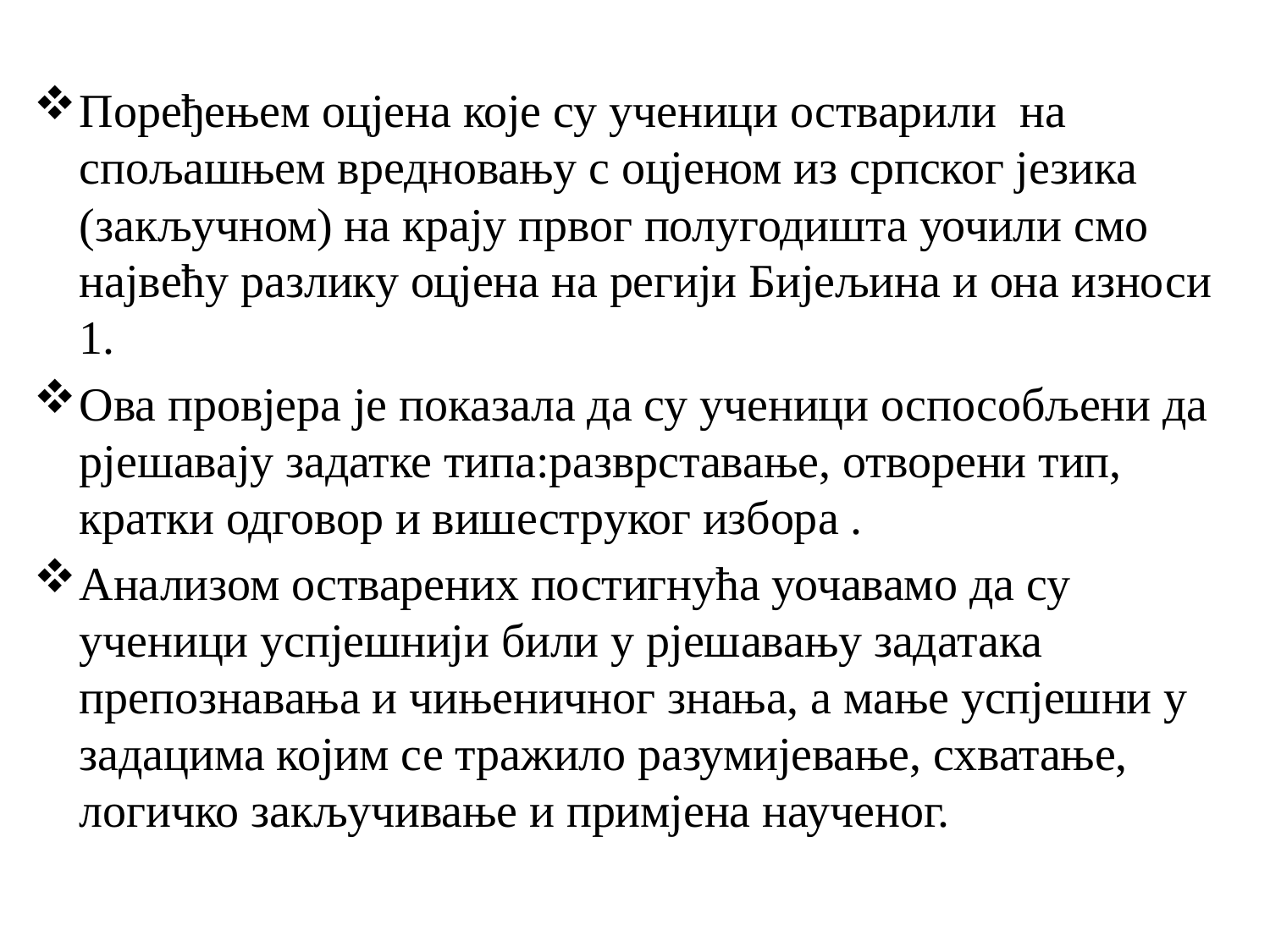

Поређењем оцјена које су ученици остварили  на спољашњем вредновању с оцјеном из српског језика (закључном) на крају првог полугодишта уочили смо највећу разлику оцјена на регији Бијељина и она износи 1.
Ова провјера је показала да су ученици оспособљени да рјешавају задатке типа:разврставање, отворени тип, кратки одговор и вишеструког избора .
Анализом остварених постигнућа уочавамо да су ученици успјешнији били у рјешавању задатака препознавања и чињеничног знања, а мање успјешни у задацима којим се тражило разумијевање, схватање, логичко закључивање и примјена наученог.